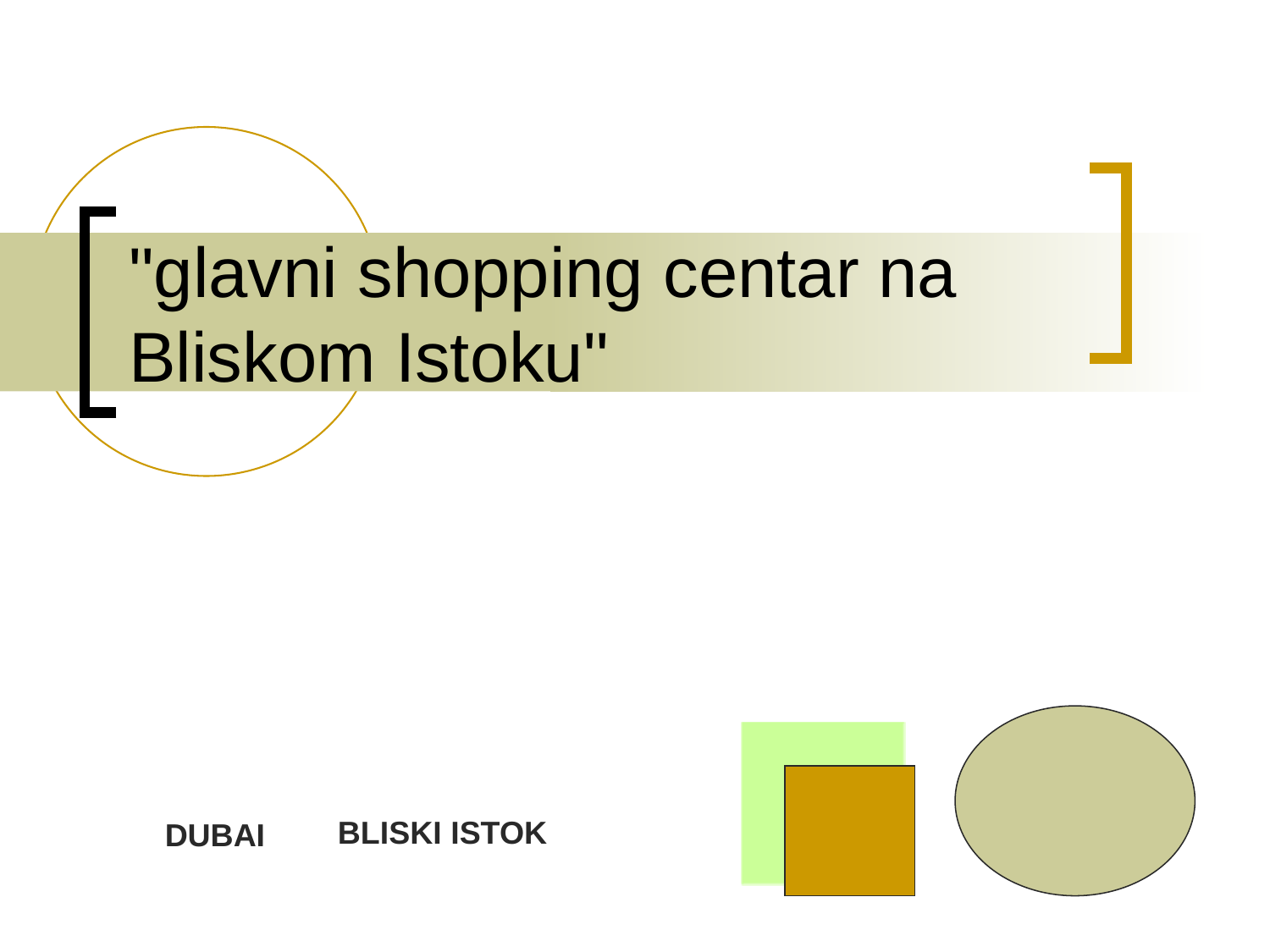

# "glavni shopping centar na Bliskom Istoku"

BLISKI ISTOK
DUBAI